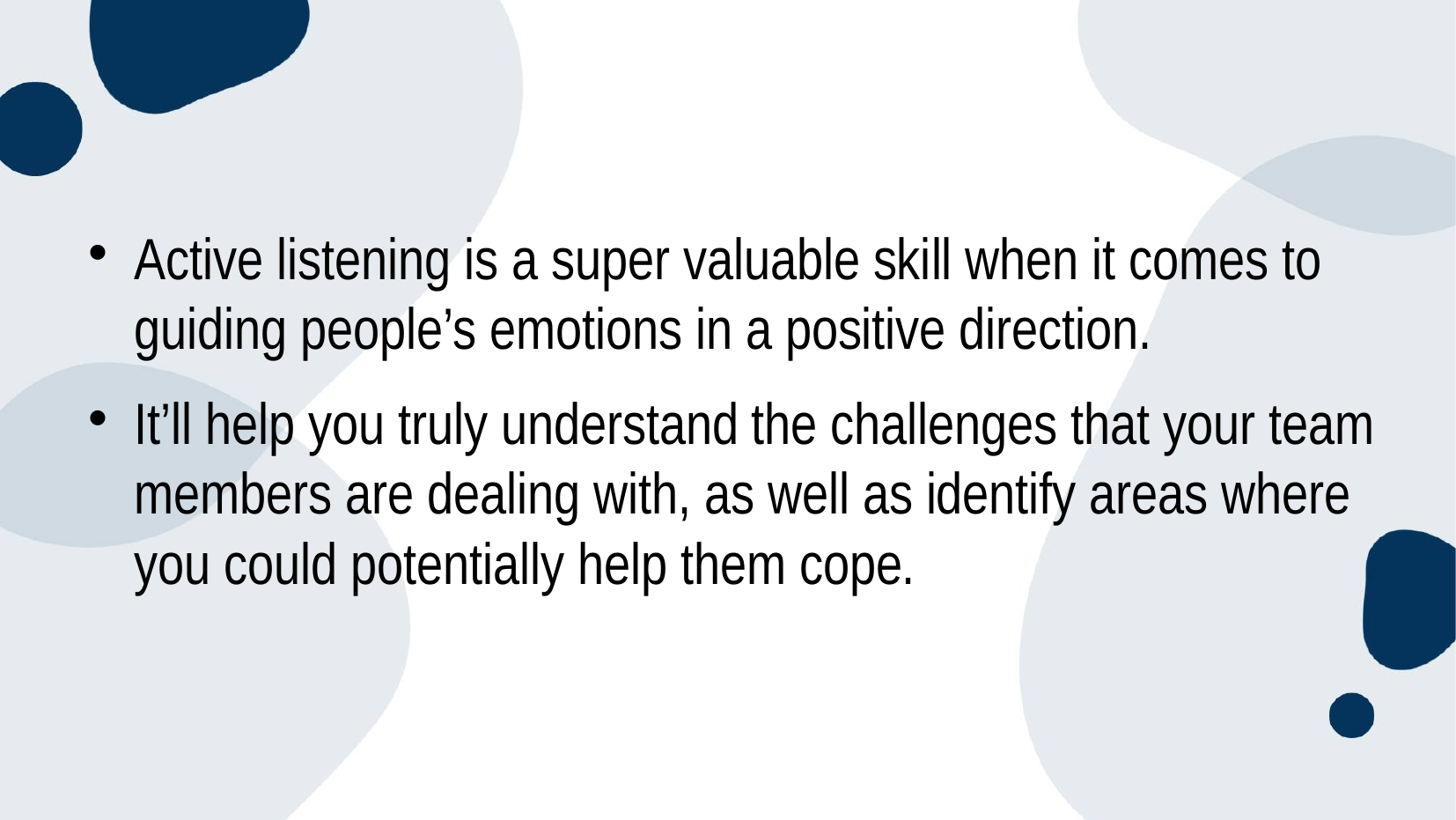

#
Active listening is a super valuable skill when it comes to guiding people’s emotions in a positive direction.
It’ll help you truly understand the challenges that your team members are dealing with, as well as identify areas where you could potentially help them cope.